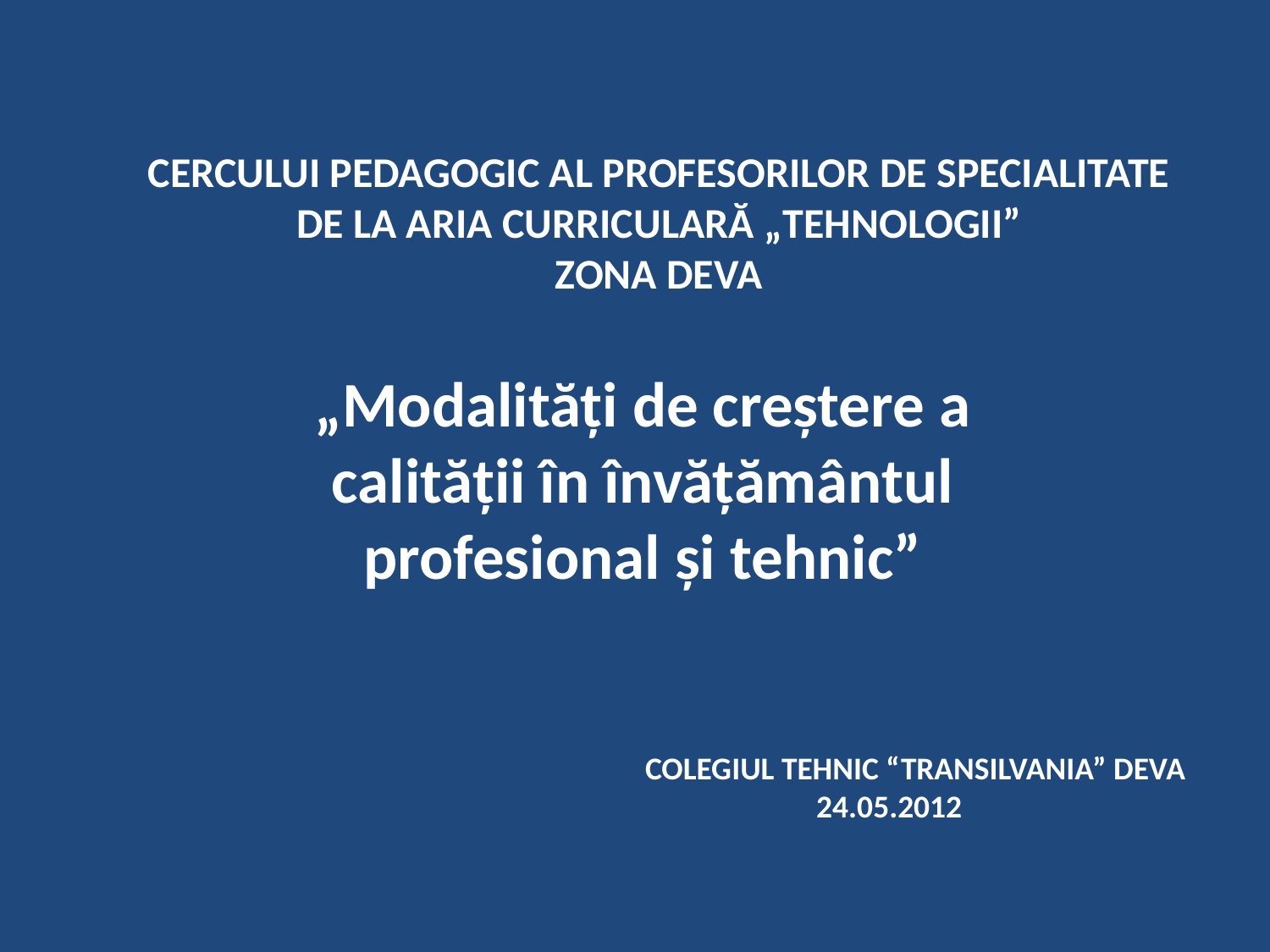

# CERCULUI PEDAGOGIC AL PROFESORILOR DE SPECIALITATE DE LA ARIA CURRICULARĂ „TEHNOLOGII” ZONA DEVA
„Modalităţi de creştere a calităţii în învăţământul profesional şi tehnic”

COLEGIUL TEHNIC “TRANSILVANIA” DEVA
                                                                24.05.2012